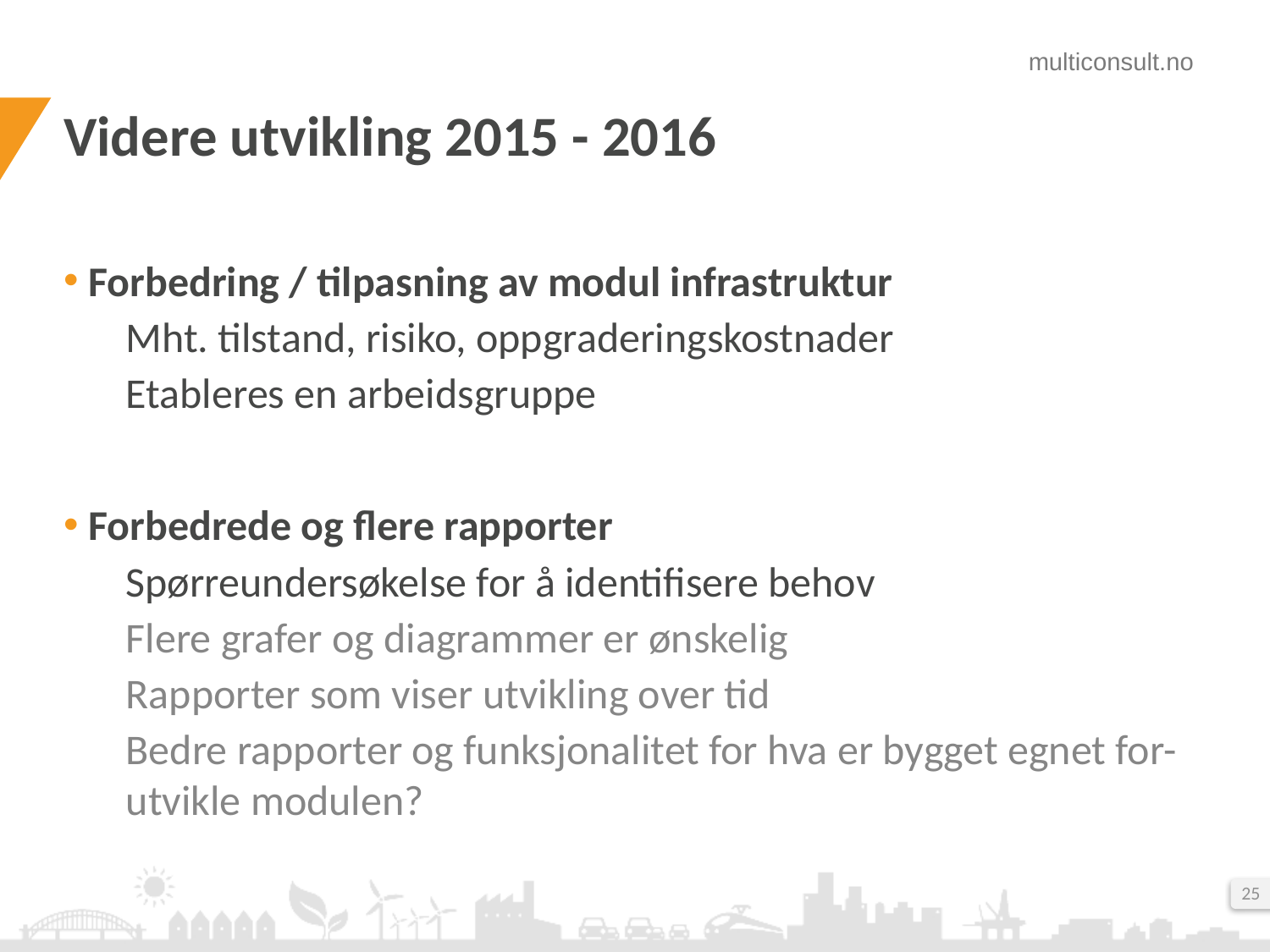

# Videre utvikling 2015 - 2016
Forbedring / tilpasning av modul infrastruktur
Mht. tilstand, risiko, oppgraderingskostnader
Etableres en arbeidsgruppe

Forbedrede og flere rapporter
Spørreundersøkelse for å identifisere behov
Flere grafer og diagrammer er ønskelig
Rapporter som viser utvikling over tid
Bedre rapporter og funksjonalitet for hva er bygget egnet for- utvikle modulen?